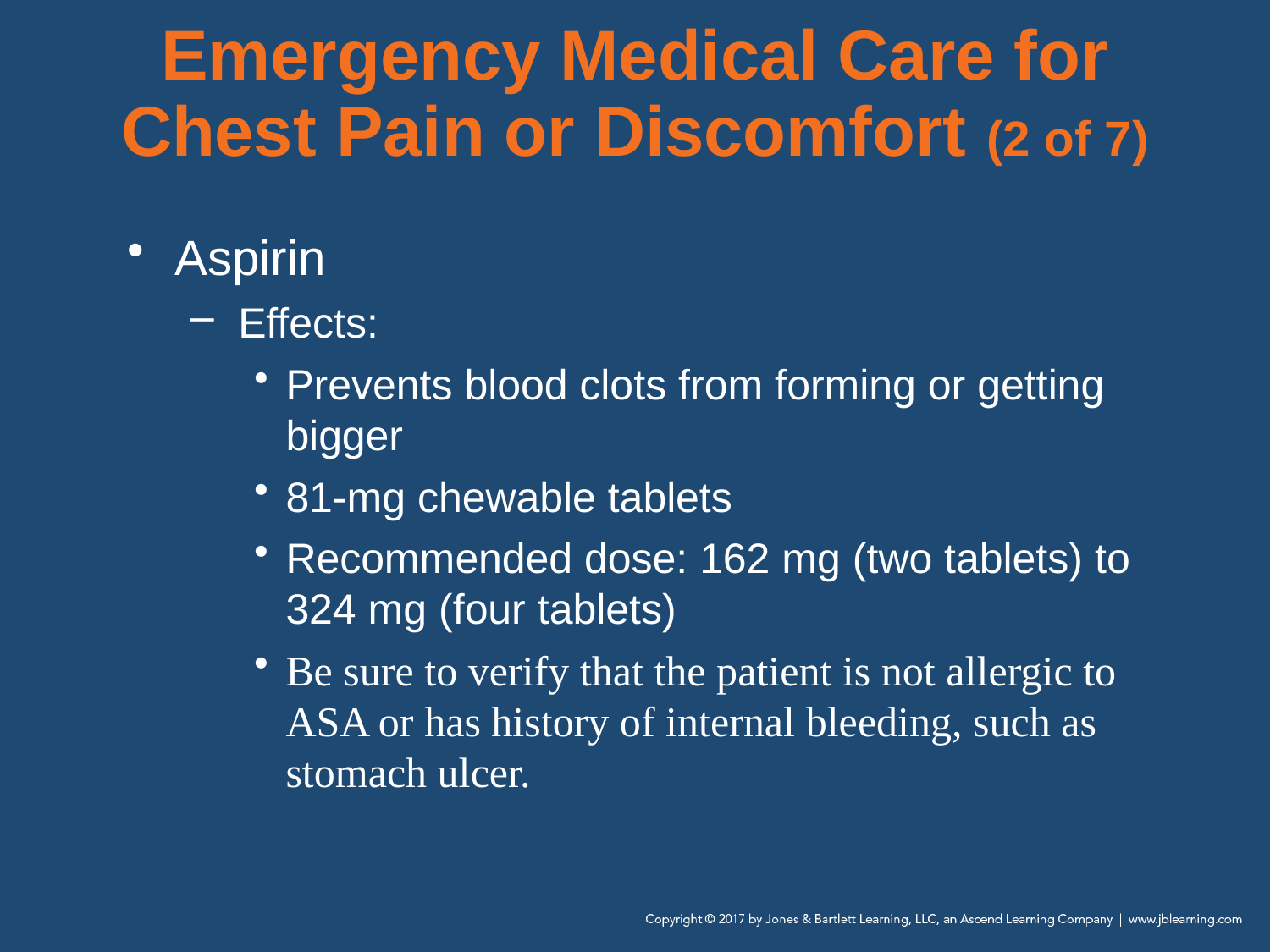

# Emergency Medical Care for Chest Pain or Discomfort (2 of 7)
Aspirin
Effects:
Prevents blood clots from forming or getting bigger
81-mg chewable tablets
Recommended dose: 162 mg (two tablets) to 324 mg (four tablets)
Be sure to verify that the patient is not allergic to ASA or has history of internal bleeding, such as stomach ulcer.